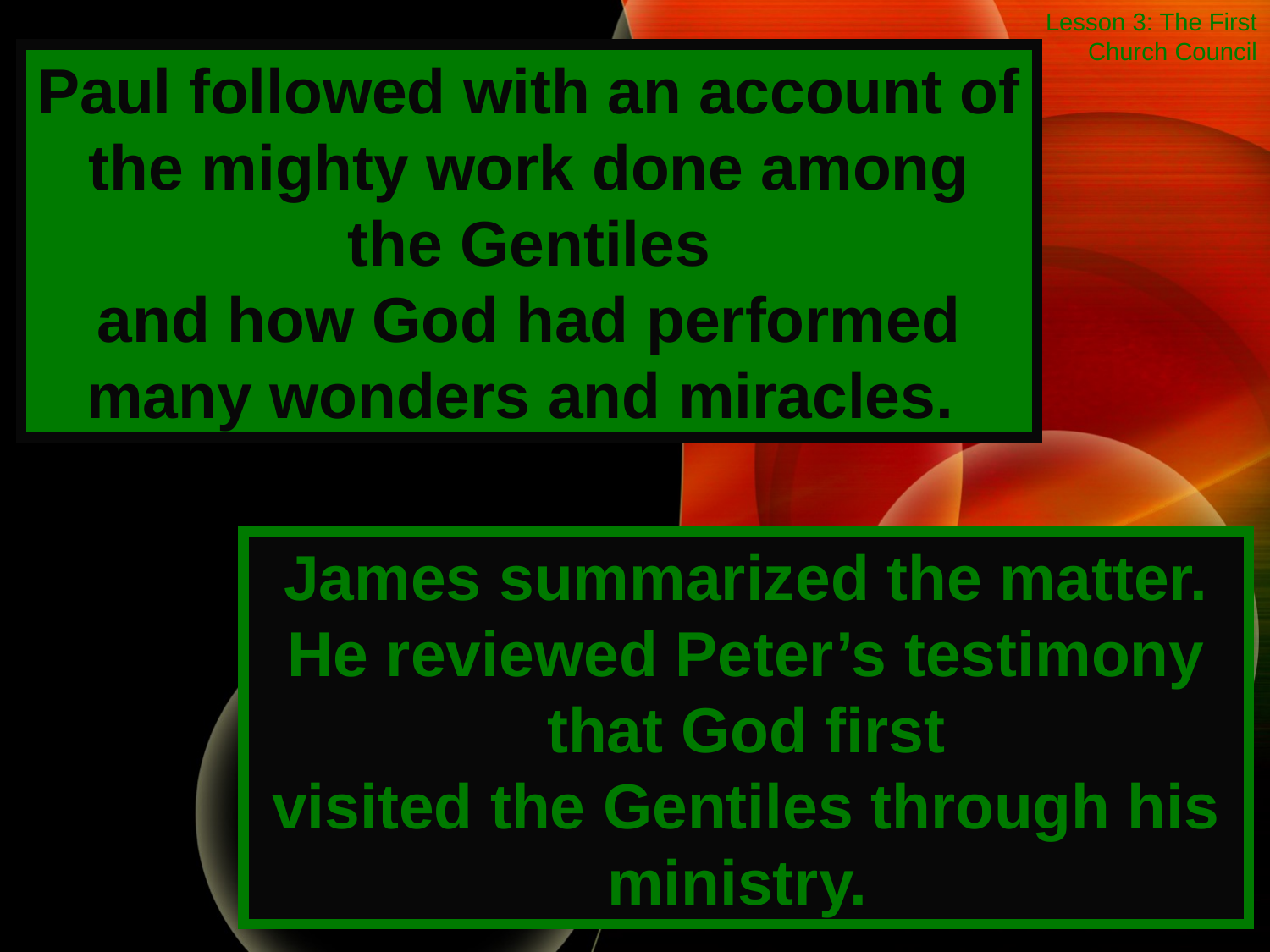

Lesson 3: The First Church Council
Paul followed with an account of the mighty work done among the Gentiles
and how God had performed many wonders and miracles.
James summarized the matter. He reviewed Peter’s testimony that God first
visited the Gentiles through his ministry.